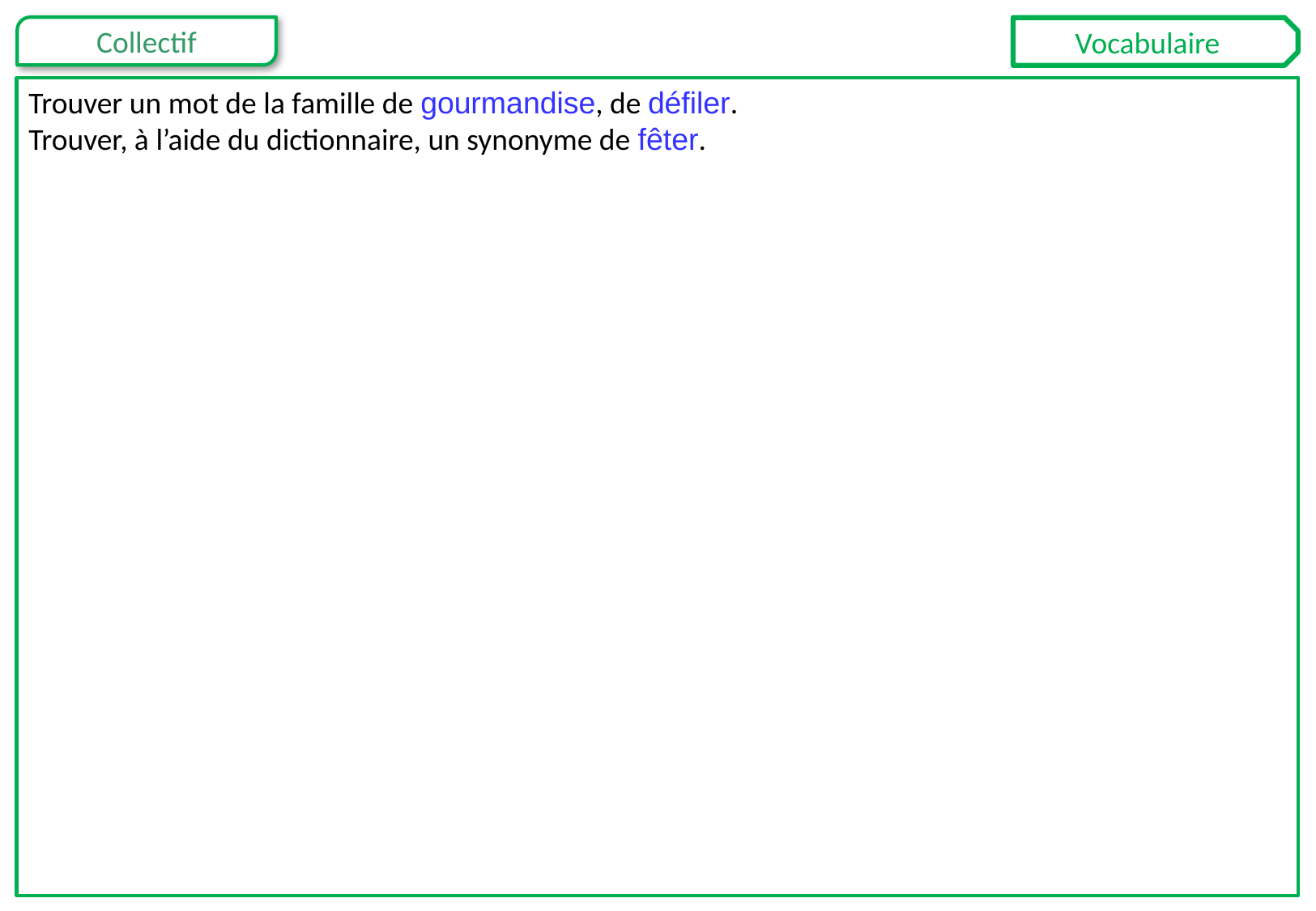

Vocabulaire
Trouver un mot de la famille de gourmandise, de défiler.
Trouver, à l’aide du dictionnaire, un synonyme de fêter.